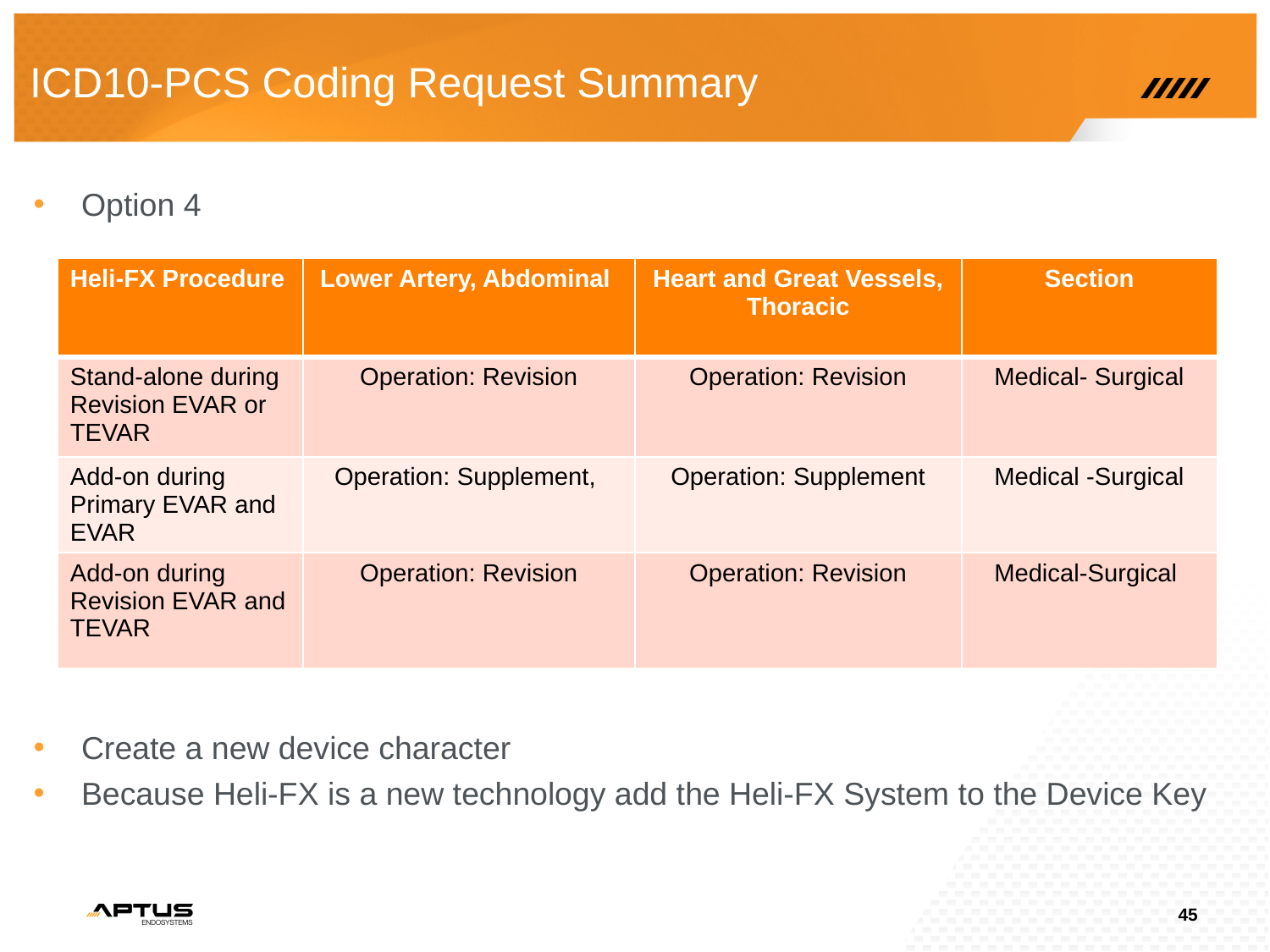

# ICD10-PCS Coding Request Summary
Option 4

Create a new device character
Because Heli-FX is a new technology add the Heli-FX System to the Device Key

| Heli-FX Procedure | Lower Artery, Abdominal | Heart and Great Vessels, Thoracic | Section |
| --- | --- | --- | --- |
| Stand-alone during Revision EVAR or TEVAR | Operation: Revision | Operation: Revision | Medical- Surgical |
| Add-on during Primary EVAR and EVAR | Operation: Supplement, | Operation: Supplement | Medical -Surgical |
| Add-on during Revision EVAR and TEVAR | Operation: Revision | Operation: Revision | Medical-Surgical |
45